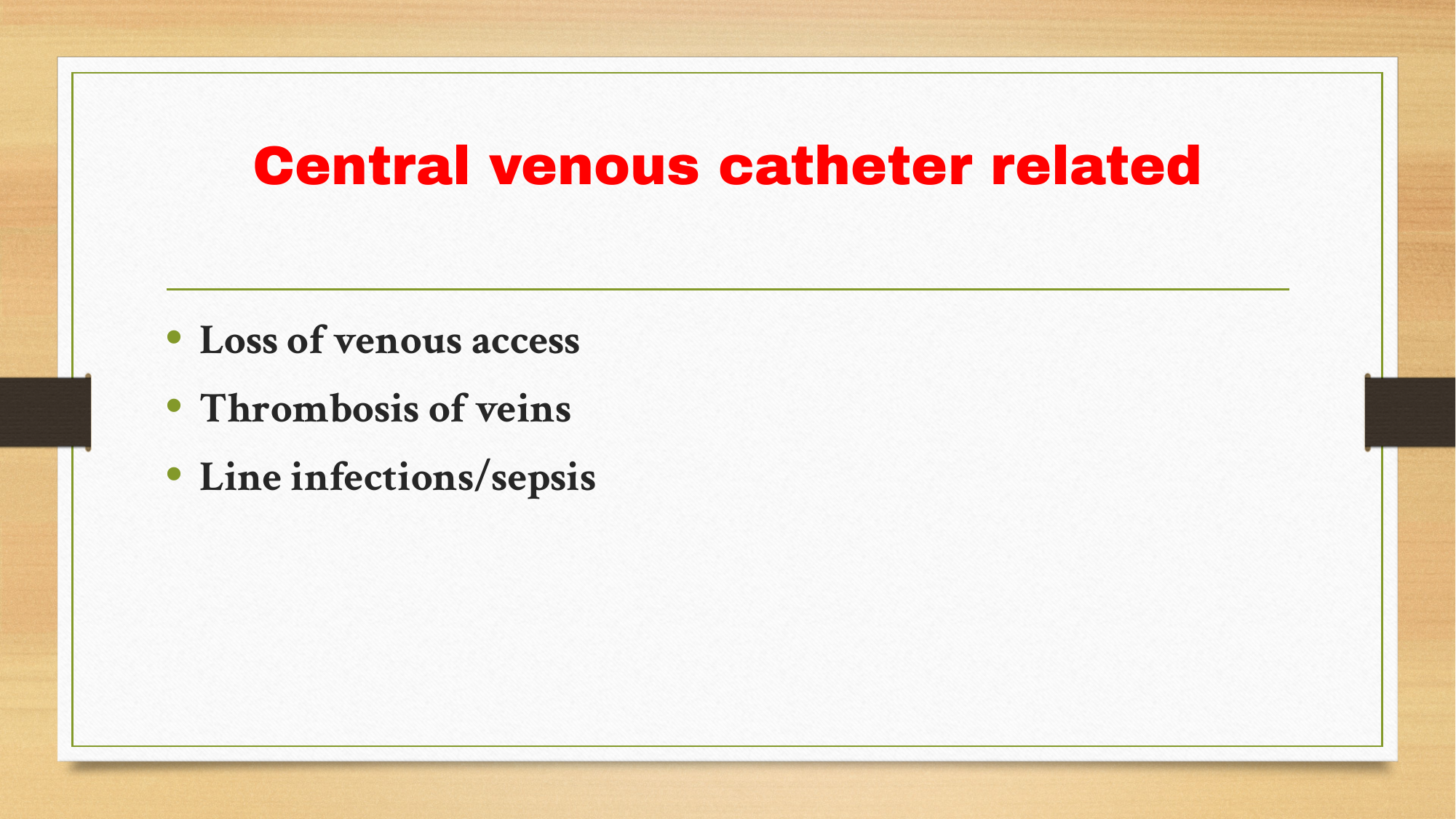

# Central venous catheter related
Loss of venous access
Thrombosis of veins
Line infections/sepsis